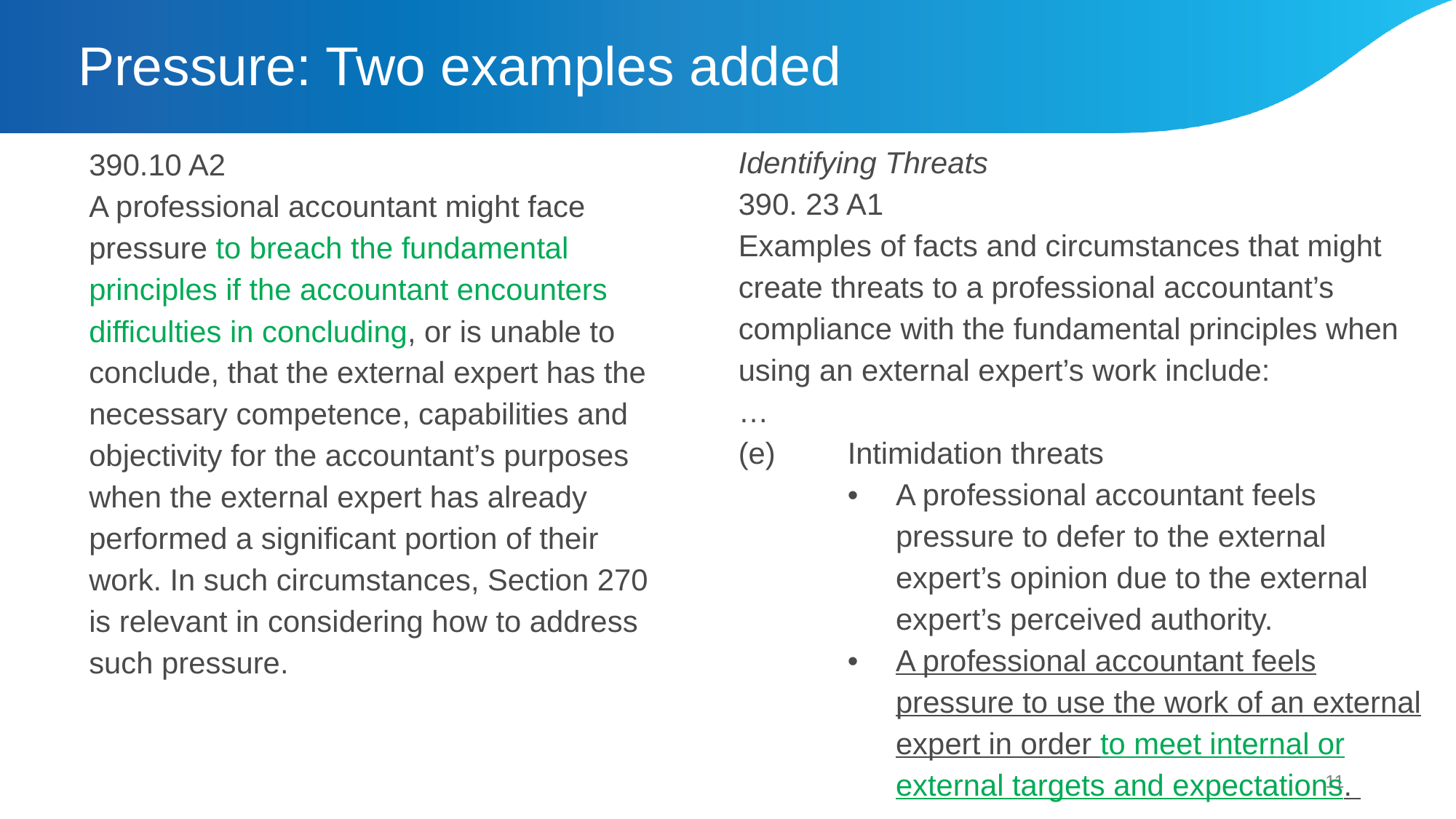

# Pressure: Two examples added
Identifying Threats
390. 23 A1
Examples of facts and circumstances that might create threats to a professional accountant’s compliance with the fundamental principles when using an external expert’s work include:
…
(e)	Intimidation threats
•	A professional accountant feels pressure to defer to the external expert’s opinion due to the external expert’s perceived authority.
•	A professional accountant feels pressure to use the work of an external expert in order to meet internal or external targets and expectations.
390.10 A2
A professional accountant might face pressure to breach the fundamental principles if the accountant encounters difficulties in concluding, or is unable to conclude, that the external expert has the necessary competence, capabilities and objectivity for the accountant’s purposes when the external expert has already performed a significant portion of their work. In such circumstances, Section 270 is relevant in considering how to address such pressure.
11